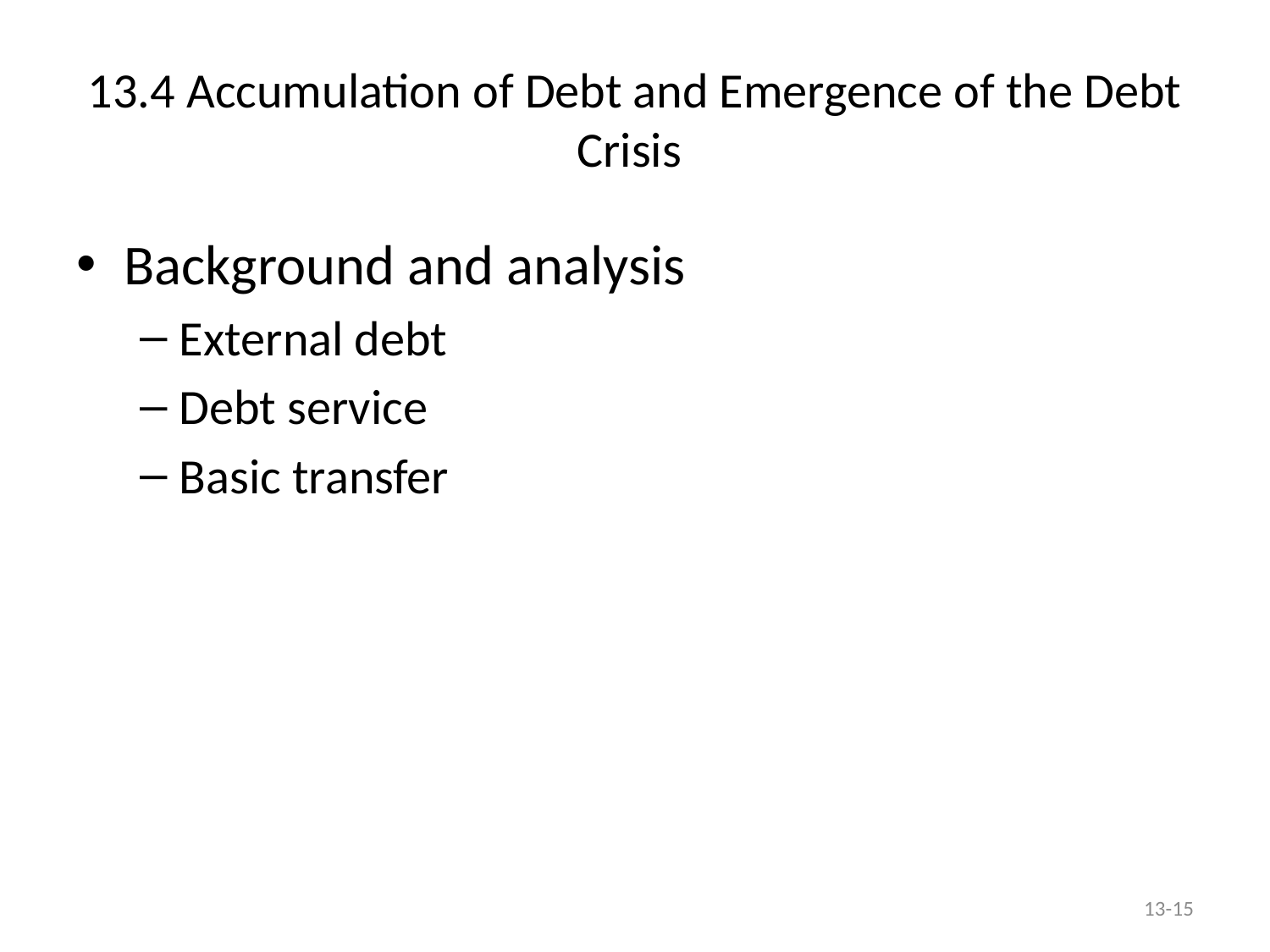

# 13.4 Accumulation of Debt and Emergence of the Debt Crisis
Background and analysis
External debt
Debt service
Basic transfer

13-15